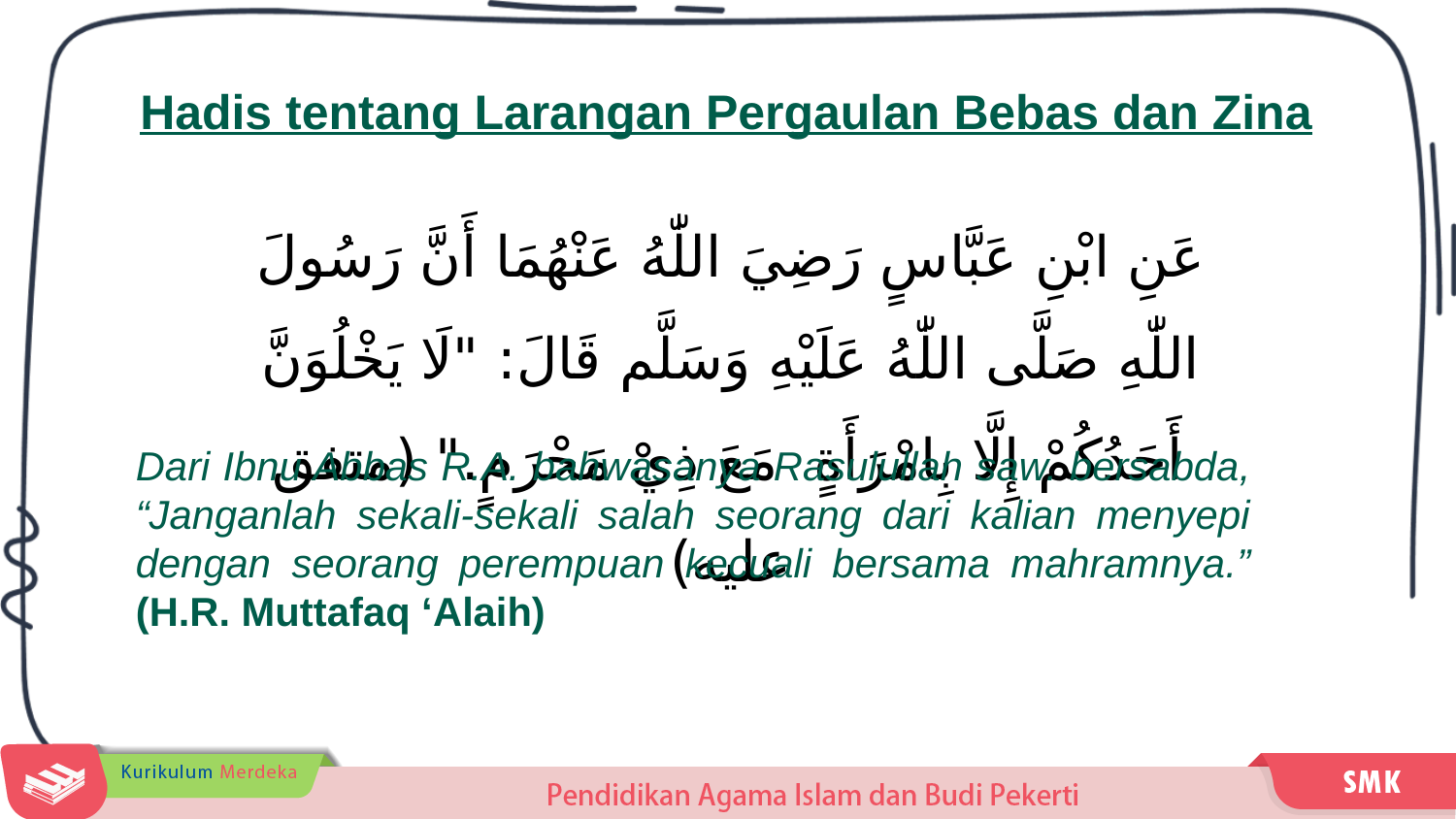

Hadis tentang Larangan Pergaulan Bebas dan Zina
عَنِ ابْنِ عَبَّاسٍ رَضِيَ اللّٰهُ عَنْهُمَا أَنَّ رَسُولَ اللّٰهِ صَلَّى اللّٰهُ عَلَيْهِ وَسَلَّم قَالَ: "لَا يَخْلُوَنَّ أَحَدُكُمْ إِلَّا بِامْرَأَةٍ  مَعَ ذِيْ مَحْرَمٍ." (متفق عليه)
Dari Ibnu Abbas R.A. bahwasanya Rasulullah saw. bersabda, “Janganlah sekali-sekali salah seorang dari kalian menyepi dengan seorang perempuan kecuali bersama mahramnya.” (H.R. Muttafaq ‘Alaih)